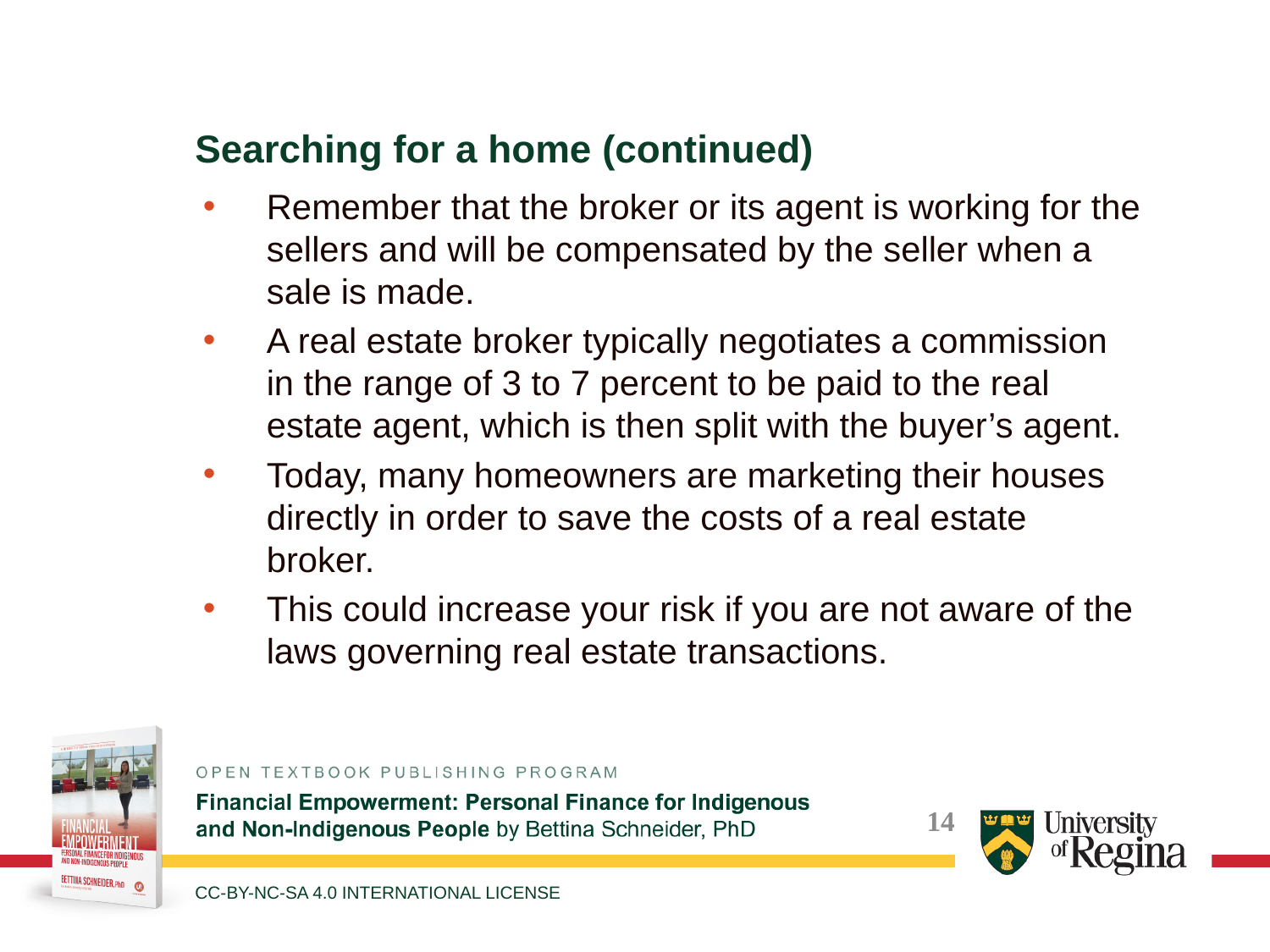

Searching for a home (continued)
Remember that the broker or its agent is working for the sellers and will be compensated by the seller when a sale is made.
A real estate broker typically negotiates a commission in the range of 3 to 7 percent to be paid to the real estate agent, which is then split with the buyer’s agent.
Today, many homeowners are marketing their houses directly in order to save the costs of a real estate broker.
This could increase your risk if you are not aware of the laws governing real estate transactions.
CC-BY-NC-SA 4.0 INTERNATIONAL LICENSE